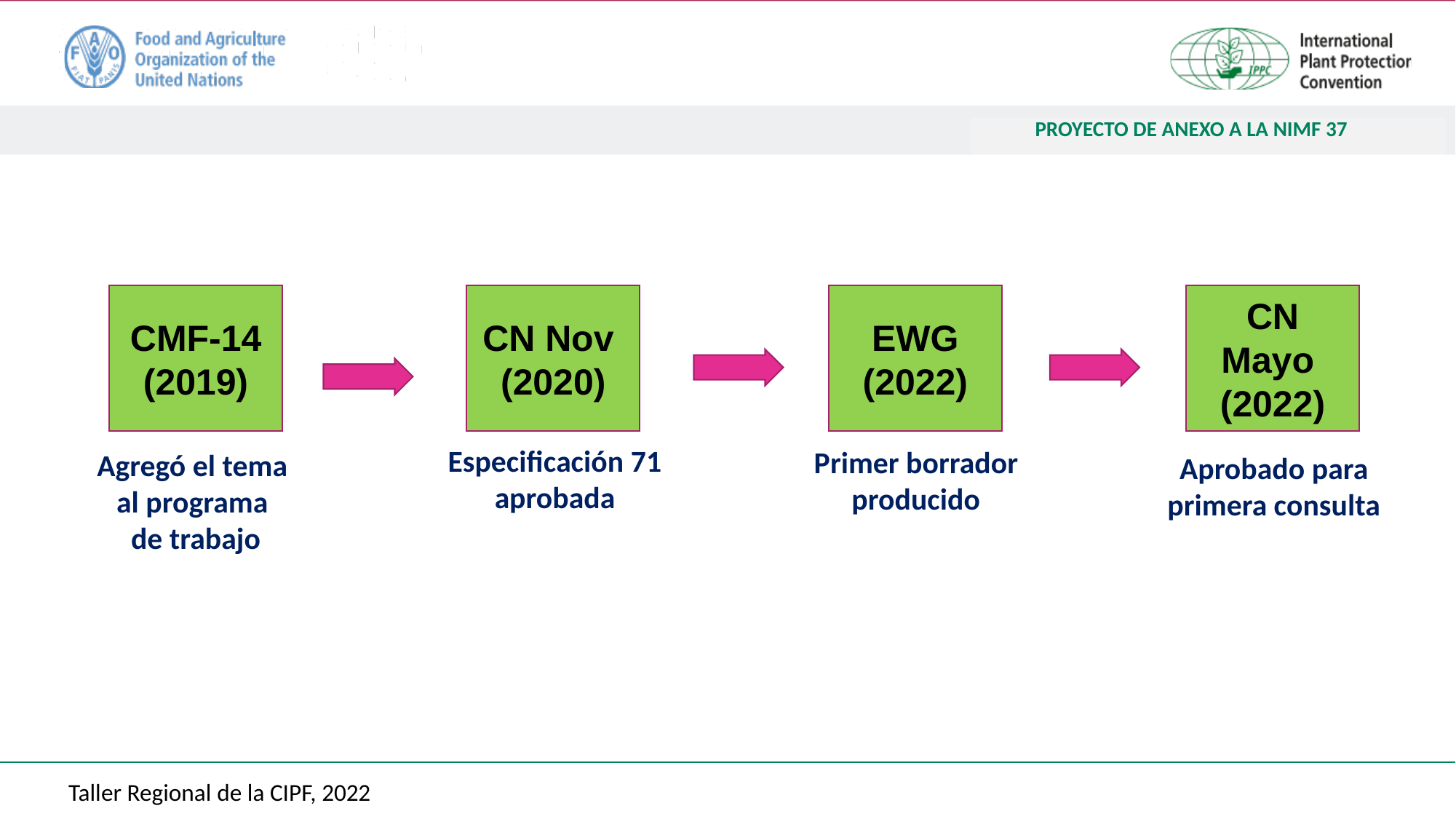

PROYECTO DE ANEXO A LA NIMF 37
CMF-14 (2019)
CN Nov  (2020)
EWG
(2022)
CN Mayo  (2022)

Especificación 71
aprobada
Primer borrador producido
Agregó el tema
al programa
de trabajo
Aprobado para primera consulta
Taller Regional de la CIPF, 2022